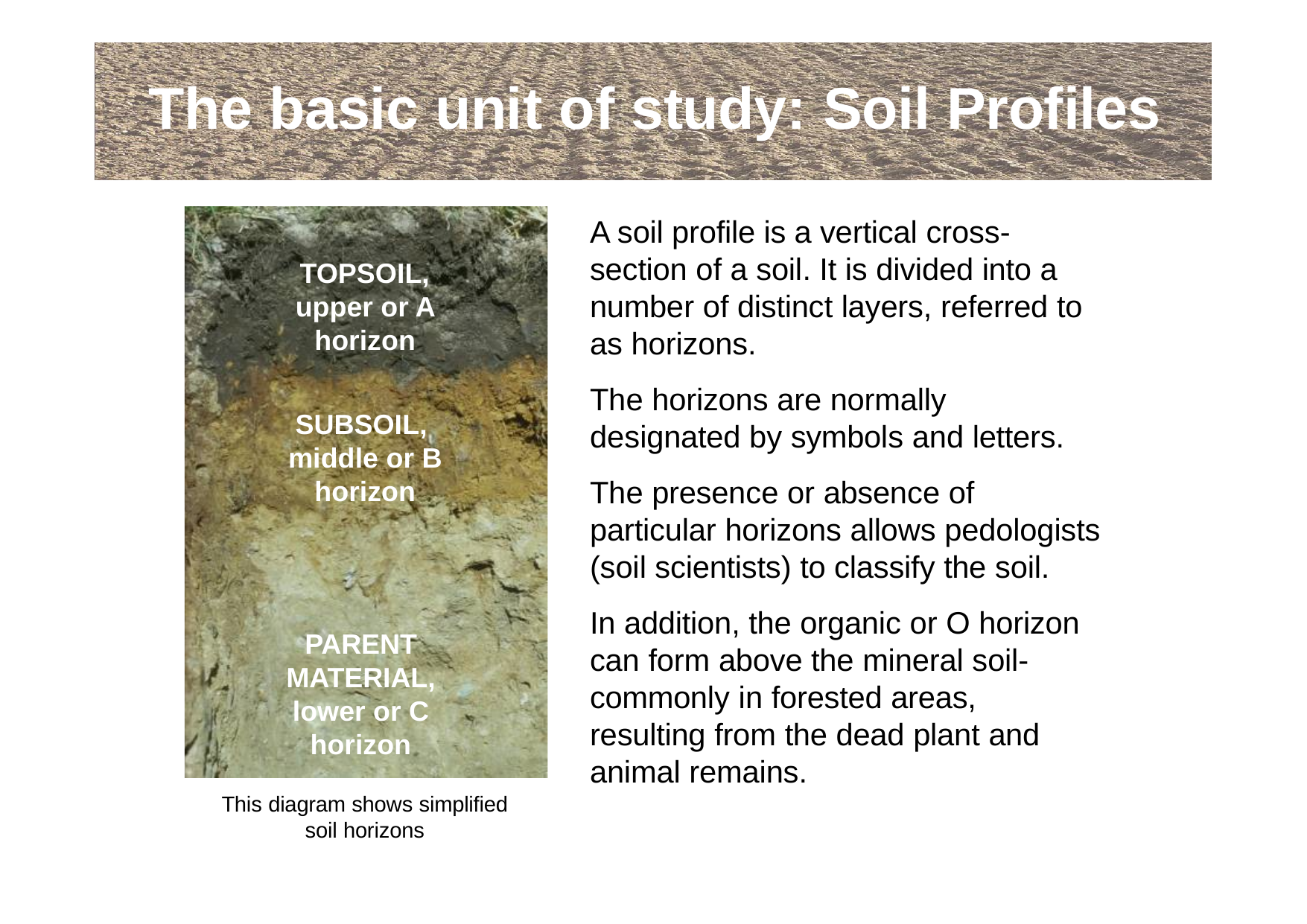

The basic unit of study: Soil Profiles

A soil profile is a vertical cross- section of a soil. It is divided into a number of distinct layers, referred to as horizons.
The horizons are normally designated by symbols and letters.
The presence or absence of particular horizons allows pedologists (soil scientists) to classify the soil.
In addition, the organic or O horizon can form above the mineral soil- commonly in forested areas, resulting from the dead plant and animal remains.
TOPSOIL,
upper or A horizon

SUBSOIL,
middle or B horizon
PARENT MATERIAL,
lower or C horizon

This diagram shows simplified soil horizons